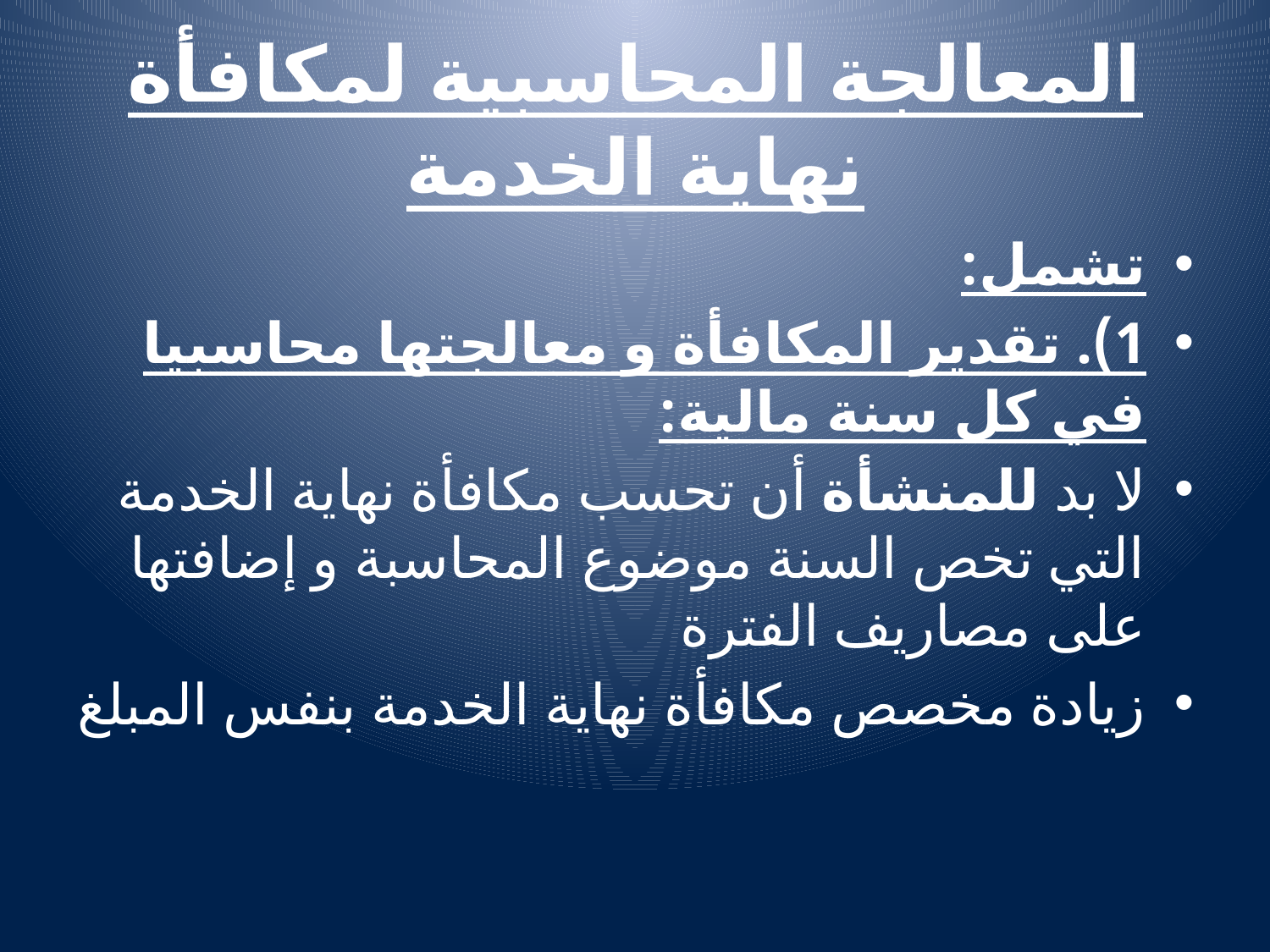

# المعالجة المحاسبية لمكافأة نهاية الخدمة
تشمل:
1). تقدير المكافأة و معالجتها محاسبيا في كل سنة مالية:
لا بد للمنشأة أن تحسب مكافأة نهاية الخدمة التي تخص السنة موضوع المحاسبة و إضافتها على مصاريف الفترة
زيادة مخصص مكافأة نهاية الخدمة بنفس المبلغ